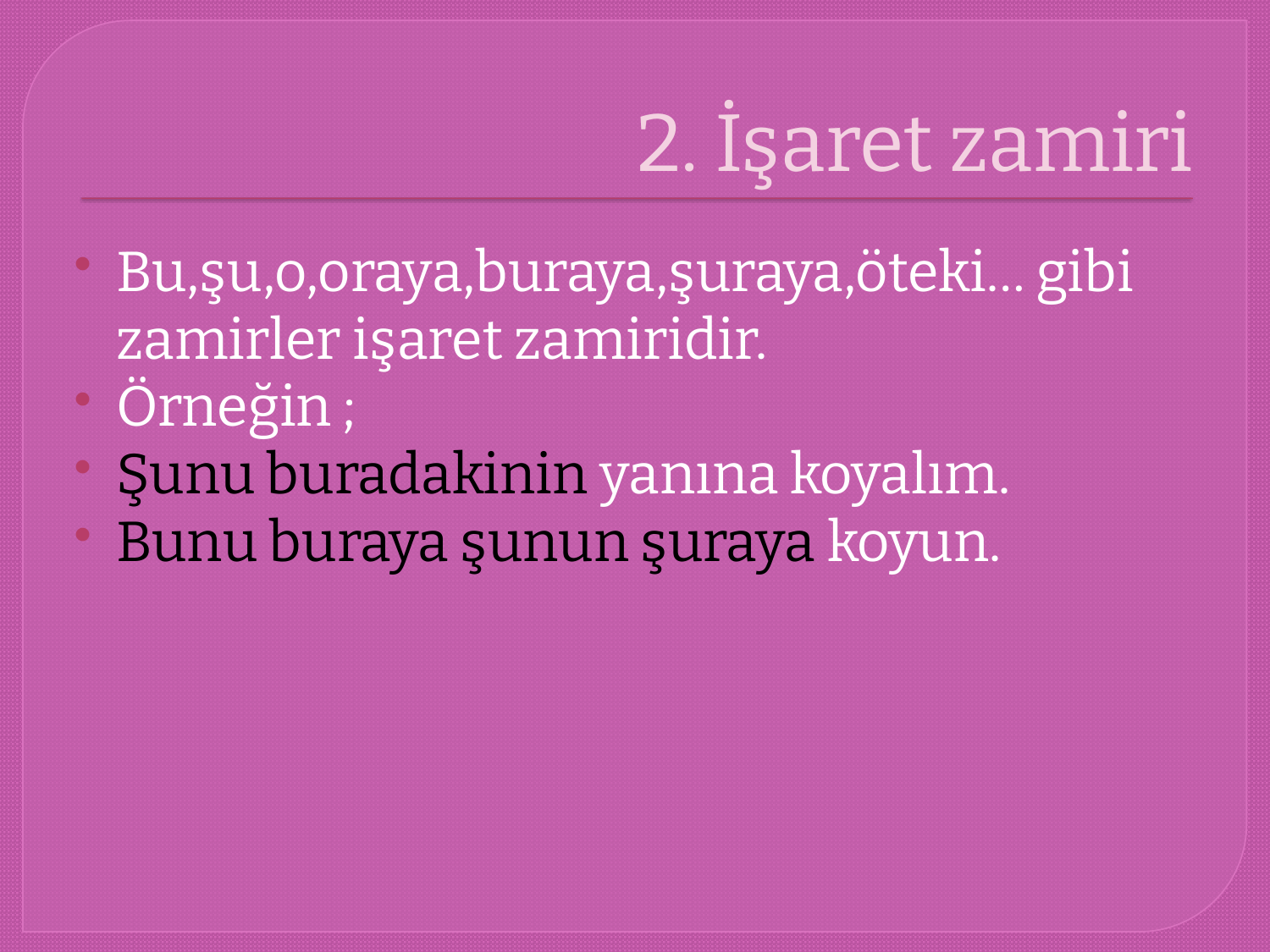

# 2. İşaret zamiri
Bu,şu,o,oraya,buraya,şuraya,öteki… gibi zamirler işaret zamiridir.
Örneğin ;
Şunu buradakinin yanına koyalım.
Bunu buraya şunun şuraya koyun.